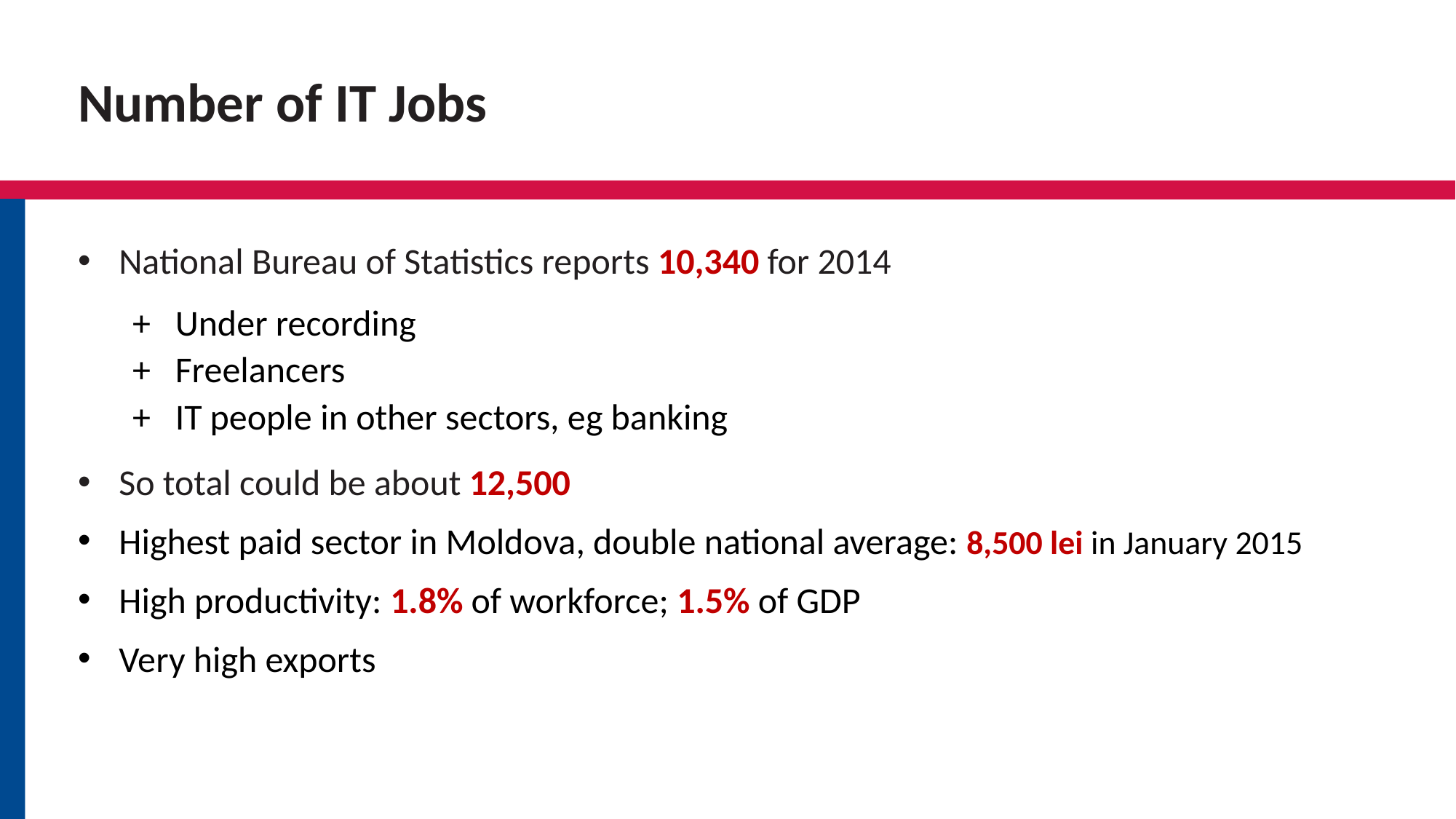

# Number of IT Jobs
National Bureau of Statistics reports 10,340 for 2014
+   Under recording
+   Freelancers
+   IT people in other sectors, eg banking
So total could be about 12,500
Highest paid sector in Moldova, double national average: 8,500 lei in January 2015
High productivity: 1.8% of workforce; 1.5% of GDP
Very high exports